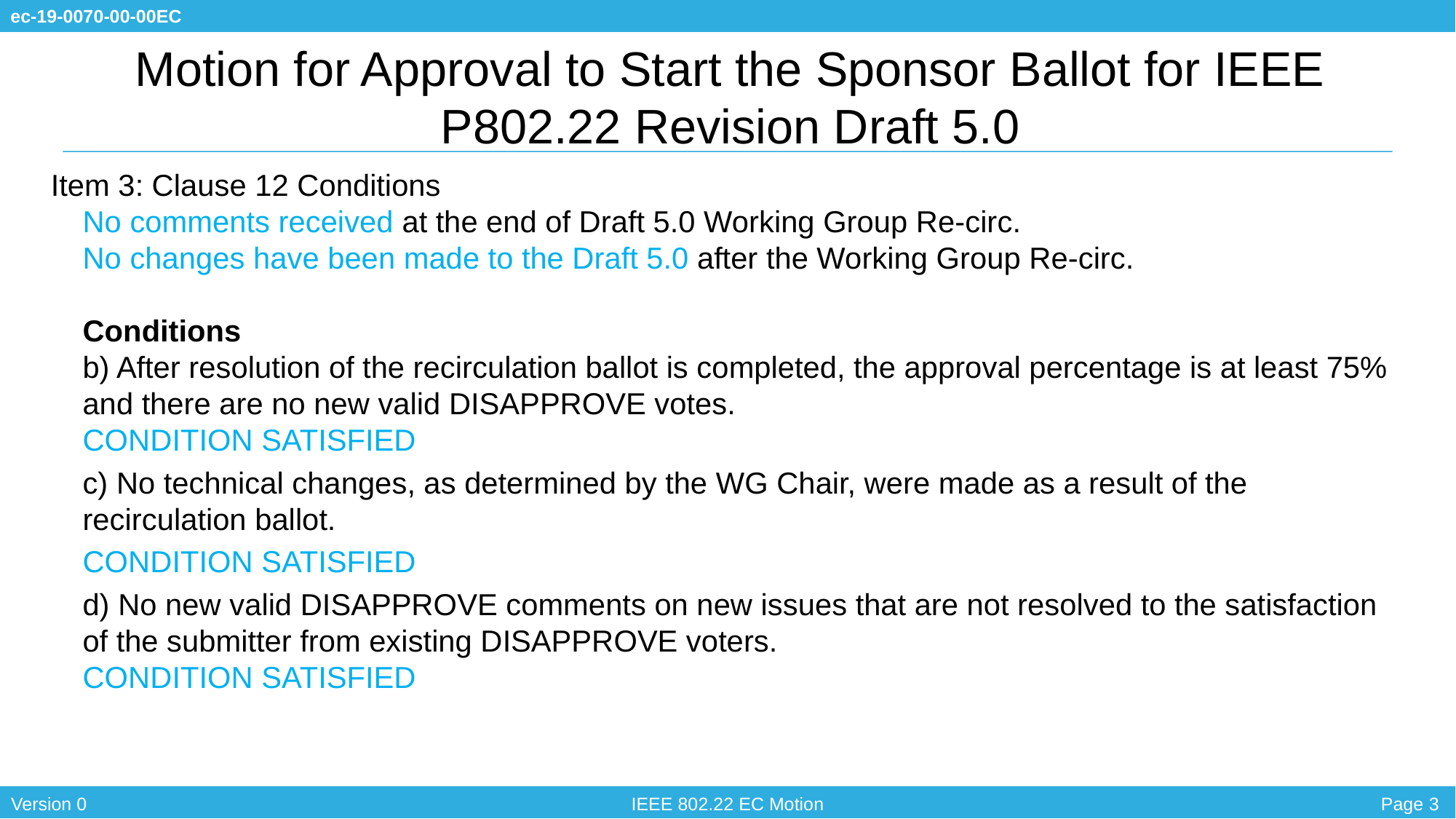

# Motion for Approval to Start the Sponsor Ballot for IEEE P802.22 Revision Draft 5.0
Item 3: Clause 12 Conditions
No comments received at the end of Draft 5.0 Working Group Re-circ.
No changes have been made to the Draft 5.0 after the Working Group Re-circ.

Conditions
b) After resolution of the recirculation ballot is completed, the approval percentage is at least 75% and there are no new valid DISAPPROVE votes.
CONDITION SATISFIED
c) No technical changes, as determined by the WG Chair, were made as a result of the recirculation ballot.
CONDITION SATISFIED
d) No new valid DISAPPROVE comments on new issues that are not resolved to the satisfaction of the submitter from existing DISAPPROVE voters.
CONDITION SATISFIED